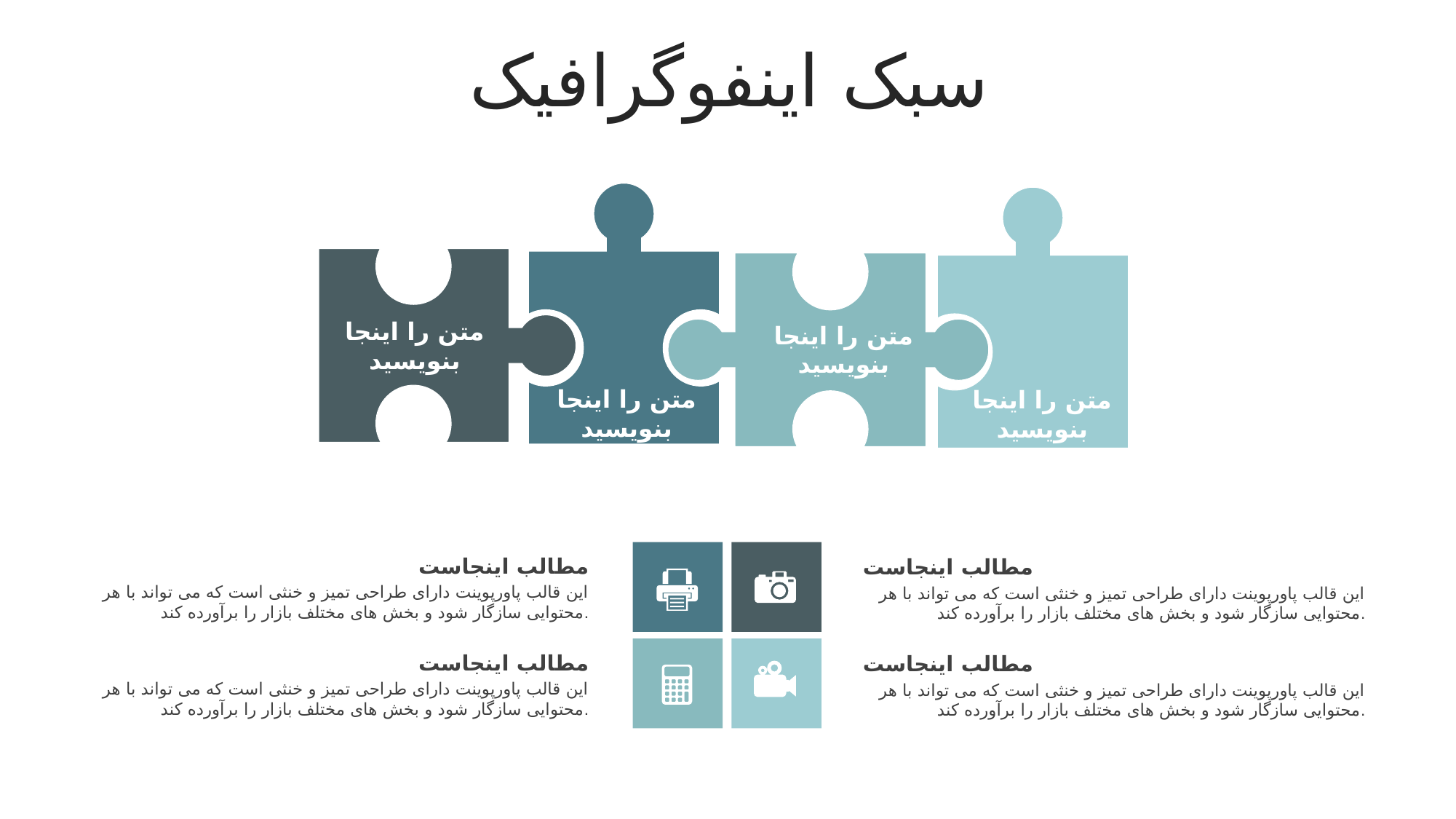

سبک اینفوگرافیک

متن را اینجا بنویسید
متن را اینجا بنویسید
متن را اینجا بنویسید
متن را اینجا بنویسید

مطالب اینجاست
این قالب پاورپوینت دارای طراحی تمیز و خنثی است که می تواند با هر محتوایی سازگار شود و بخش های مختلف بازار را برآورده کند.
مطالب اینجاست
این قالب پاورپوینت دارای طراحی تمیز و خنثی است که می تواند با هر محتوایی سازگار شود و بخش های مختلف بازار را برآورده کند.

مطالب اینجاست
این قالب پاورپوینت دارای طراحی تمیز و خنثی است که می تواند با هر محتوایی سازگار شود و بخش های مختلف بازار را برآورده کند.
مطالب اینجاست
این قالب پاورپوینت دارای طراحی تمیز و خنثی است که می تواند با هر محتوایی سازگار شود و بخش های مختلف بازار را برآورده کند.